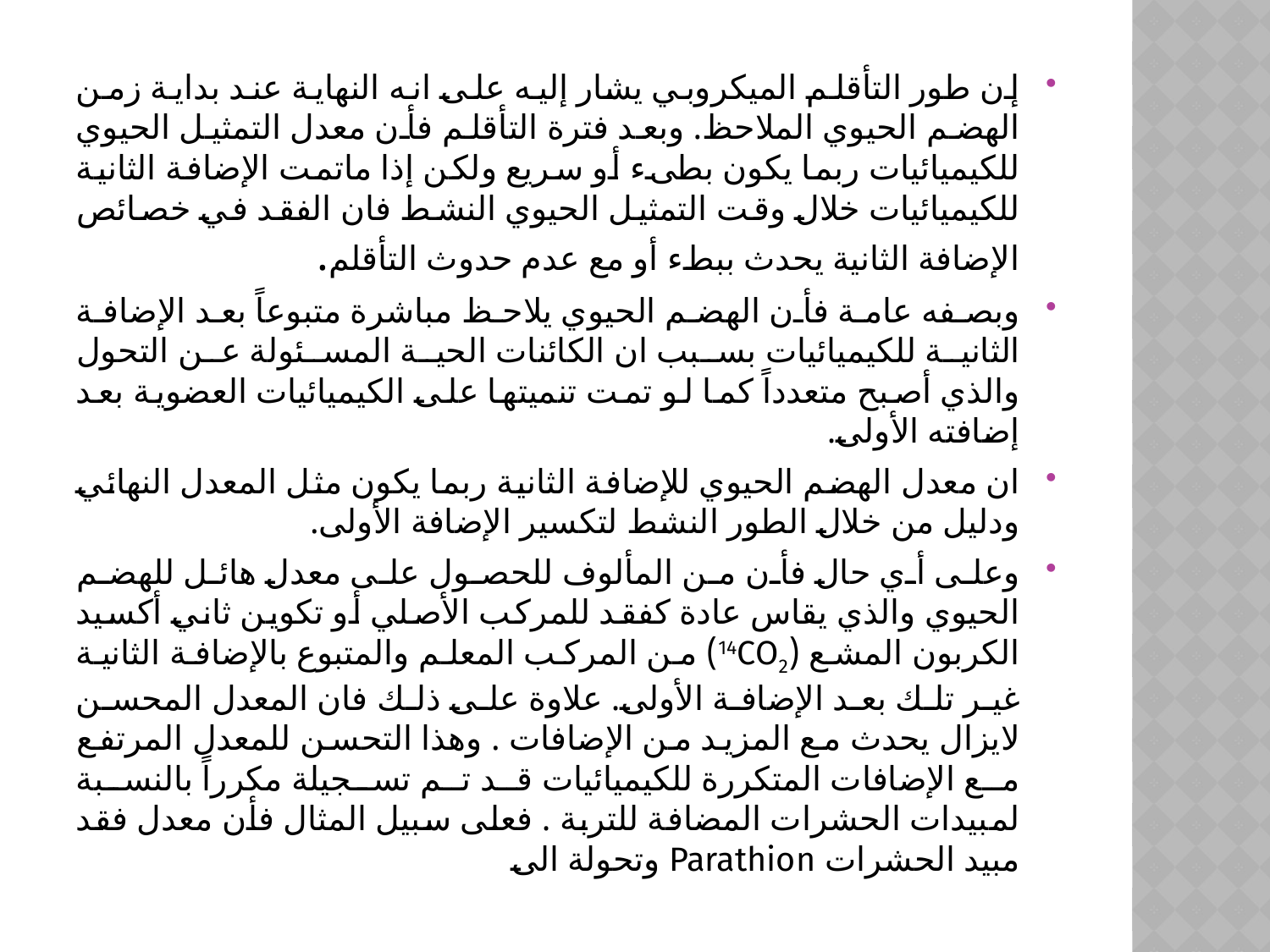

إن طور التأقلم الميكروبي يشار إليه على انه النهاية عند بداية زمن الهضم الحيوي الملاحظ. وبعد فترة التأقلم فأن معدل التمثيل الحيوي للكيميائيات ربما يكون بطىء أو سريع ولكن إذا ماتمت الإضافة الثانية للكيميائيات خلال وقت التمثيل الحيوي النشط فان الفقد في خصائص الإضافة الثانية يحدث ببطء أو مع عدم حدوث التأقلم.
وبصفه عامة فأن الهضم الحيوي يلاحظ مباشرة متبوعاً بعد الإضافة الثانية للكيميائيات بسبب ان الكائنات الحية المسئولة عن التحول والذي أصبح متعدداً كما لو تمت تنميتها على الكيميائيات العضوية بعد إضافته الأولى.
ان معدل الهضم الحيوي للإضافة الثانية ربما يكون مثل المعدل النهائي ودليل من خلال الطور النشط لتكسير الإضافة الأولى.
وعلى أي حال فأن من المألوف للحصول على معدل هائل للهضم الحيوي والذي يقاس عادة كفقد للمركب الأصلي أو تكوين ثاني أكسيد الكربون المشع (14CO2) من المركب المعلم والمتبوع بالإضافة الثانية غير تلك بعد الإضافة الأولى. علاوة على ذلك فان المعدل المحسن لايزال يحدث مع المزيد من الإضافات . وهذا التحسن للمعدل المرتفع مع الإضافات المتكررة للكيميائيات قد تم تسجيلة مكرراً بالنسبة لمبيدات الحشرات المضافة للتربة . فعلى سبيل المثال فأن معدل فقد مبيد الحشرات Parathion وتحولة الى